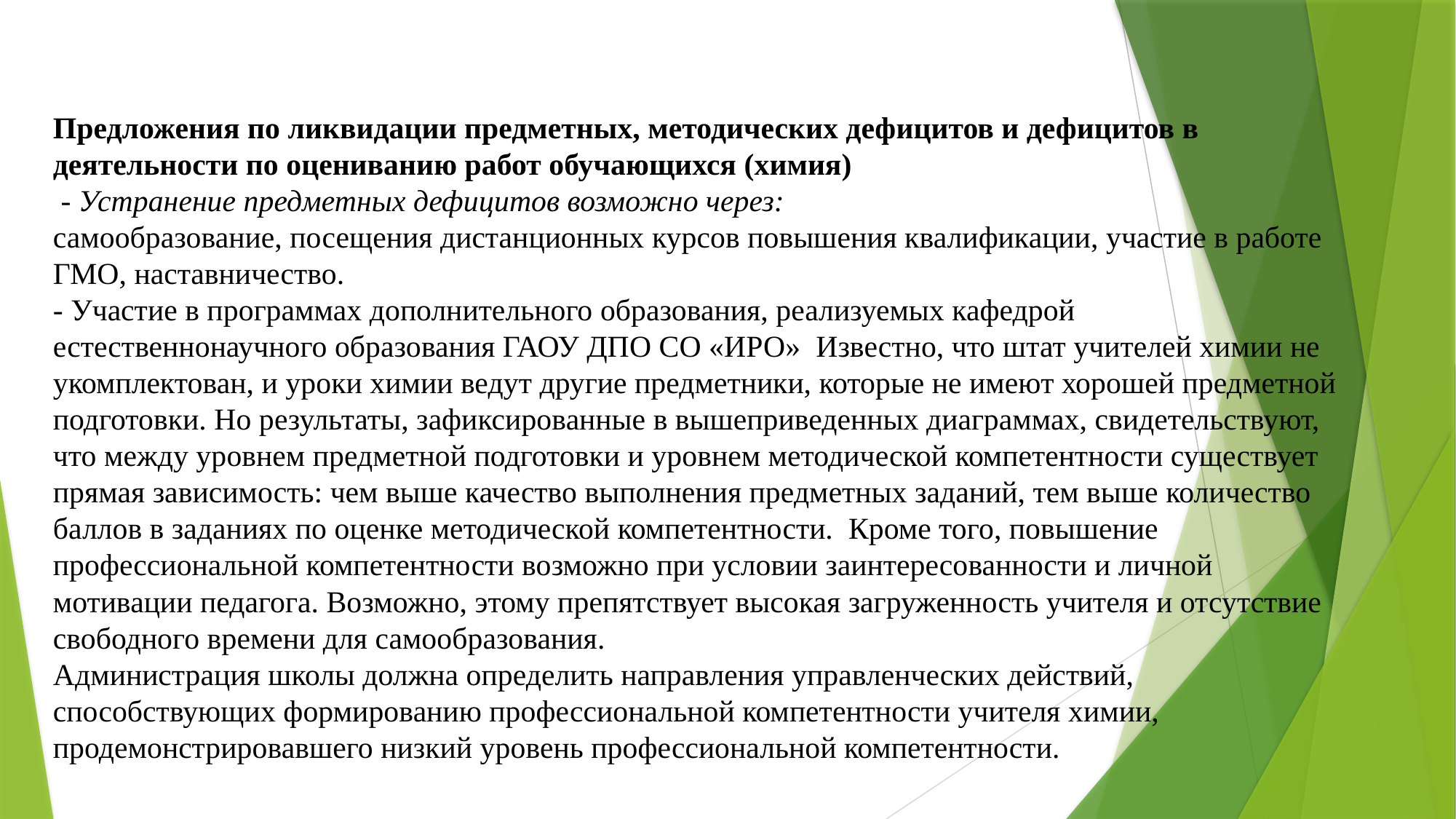

Предложения по ликвидации предметных, методических дефицитов и дефицитов в деятельности по оцениванию работ обучающихся (химия)
 - Устранение предметных дефицитов возможно через:
самообразование, посещения дистанционных курсов повышения квалификации, участие в работе ГМО, наставничество.
- Участие в программах дополнительного образования, реализуемых кафедрой естественнонаучного образования ГАОУ ДПО СО «ИРО»  Известно, что штат учителей химии не укомплектован, и уроки химии ведут другие предметники, которые не имеют хорошей предметной подготовки. Но результаты, зафиксированные в вышеприведенных диаграммах, свидетельствуют, что между уровнем предметной подготовки и уровнем методической компетентности существует прямая зависимость: чем выше качество выполнения предметных заданий, тем выше количество баллов в заданиях по оценке методической компетентности.  Кроме того, повышение профессиональной компетентности возможно при условии заинтересованности и личной мотивации педагога. Возможно, этому препятствует высокая загруженность учителя и отсутствие свободного времени для самообразования.
Администрация школы должна определить направления управленческих действий, способствующих формированию профессиональной компетентности учителя химии, продемонстрировавшего низкий уровень профессиональной компетентности.